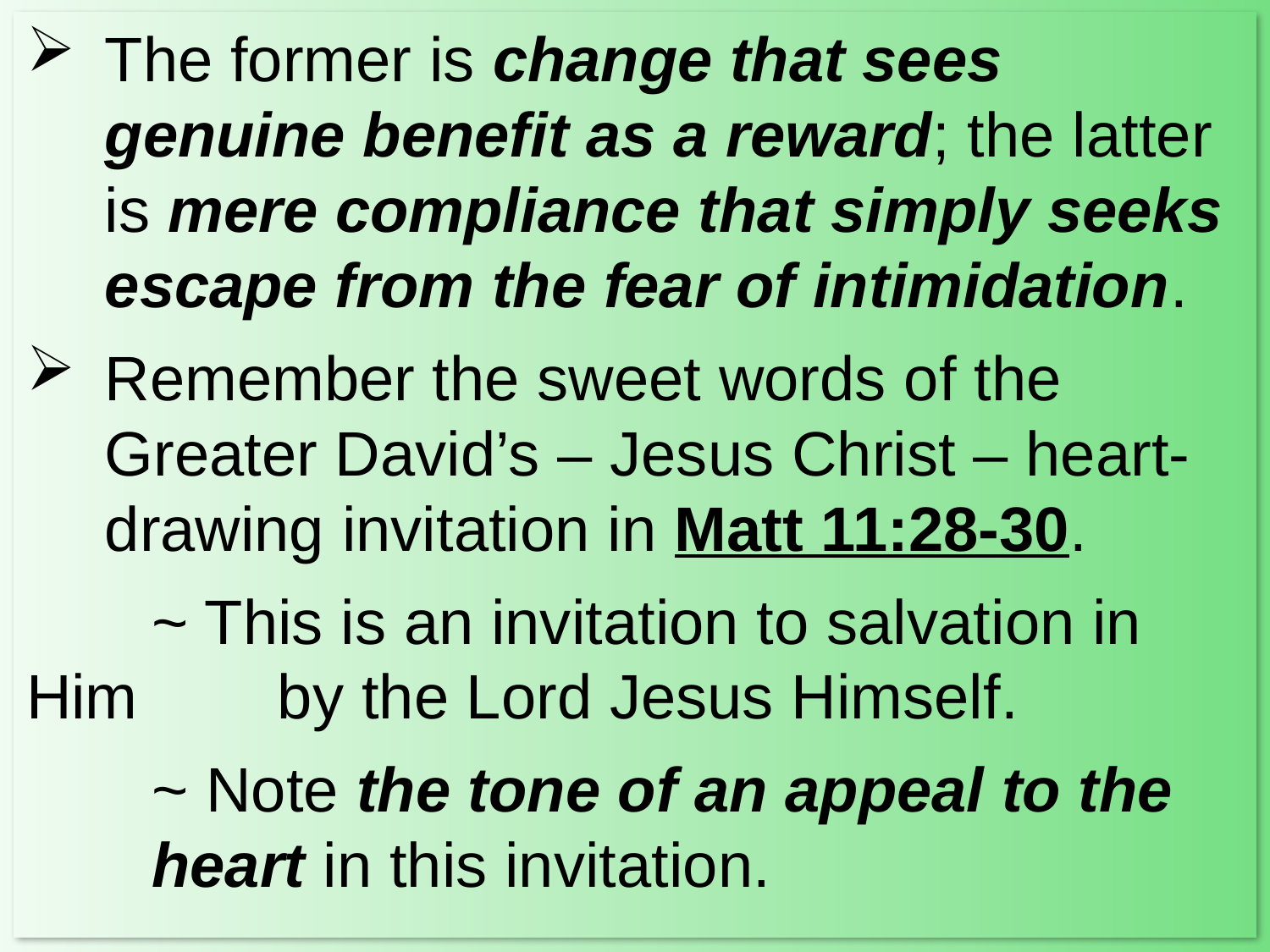

The former is change that sees genuine benefit as a reward; the latter is mere compliance that simply seeks escape from the fear of intimidation.
Remember the sweet words of the Greater David’s – Jesus Christ – heart-drawing invitation in Matt 11:28-30.
		~ This is an invitation to salvation in Him 					by the Lord Jesus Himself.
		~ Note the tone of an appeal to the 						heart in this invitation.